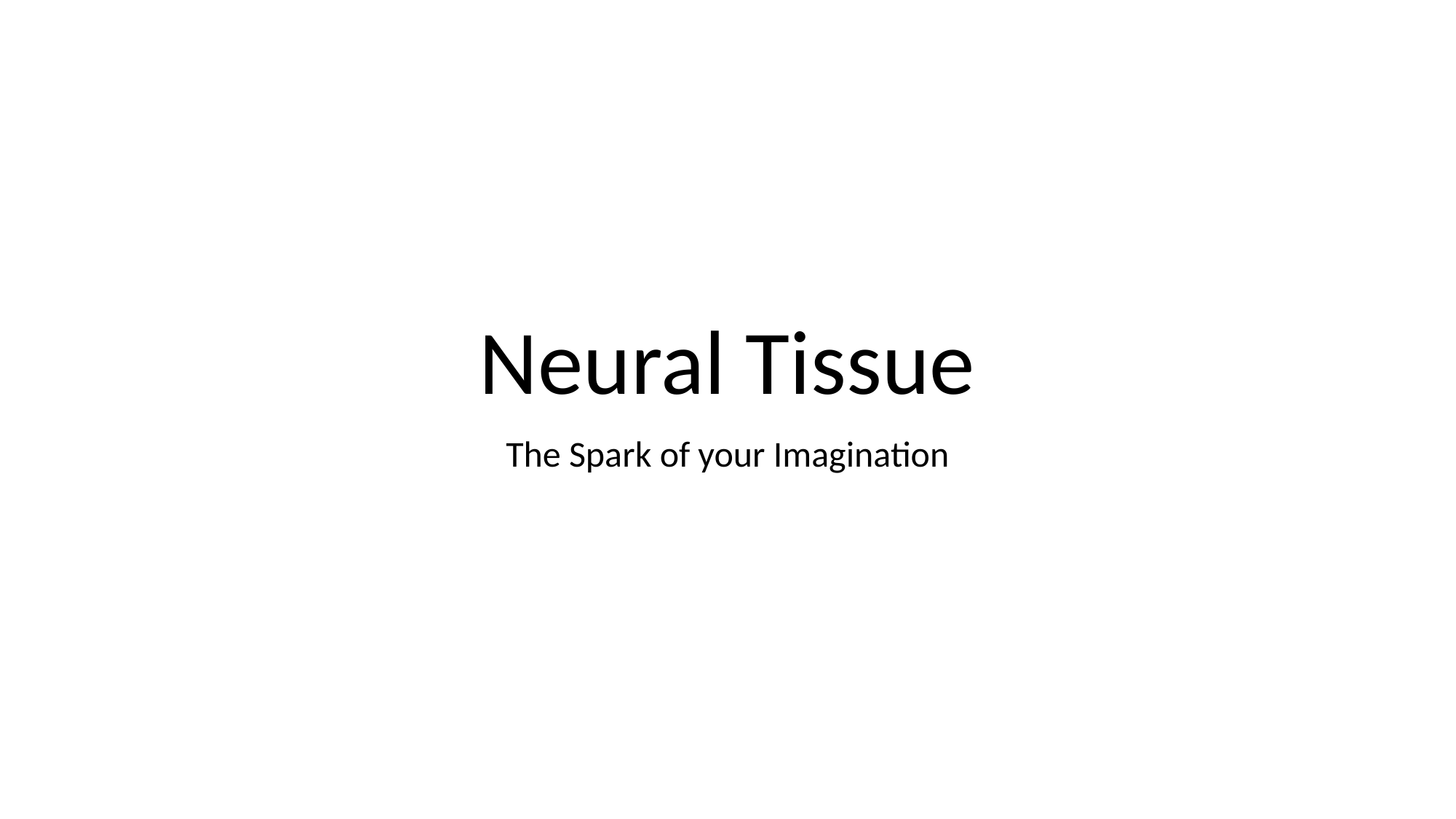

# Neural Tissue
The Spark of your Imagination